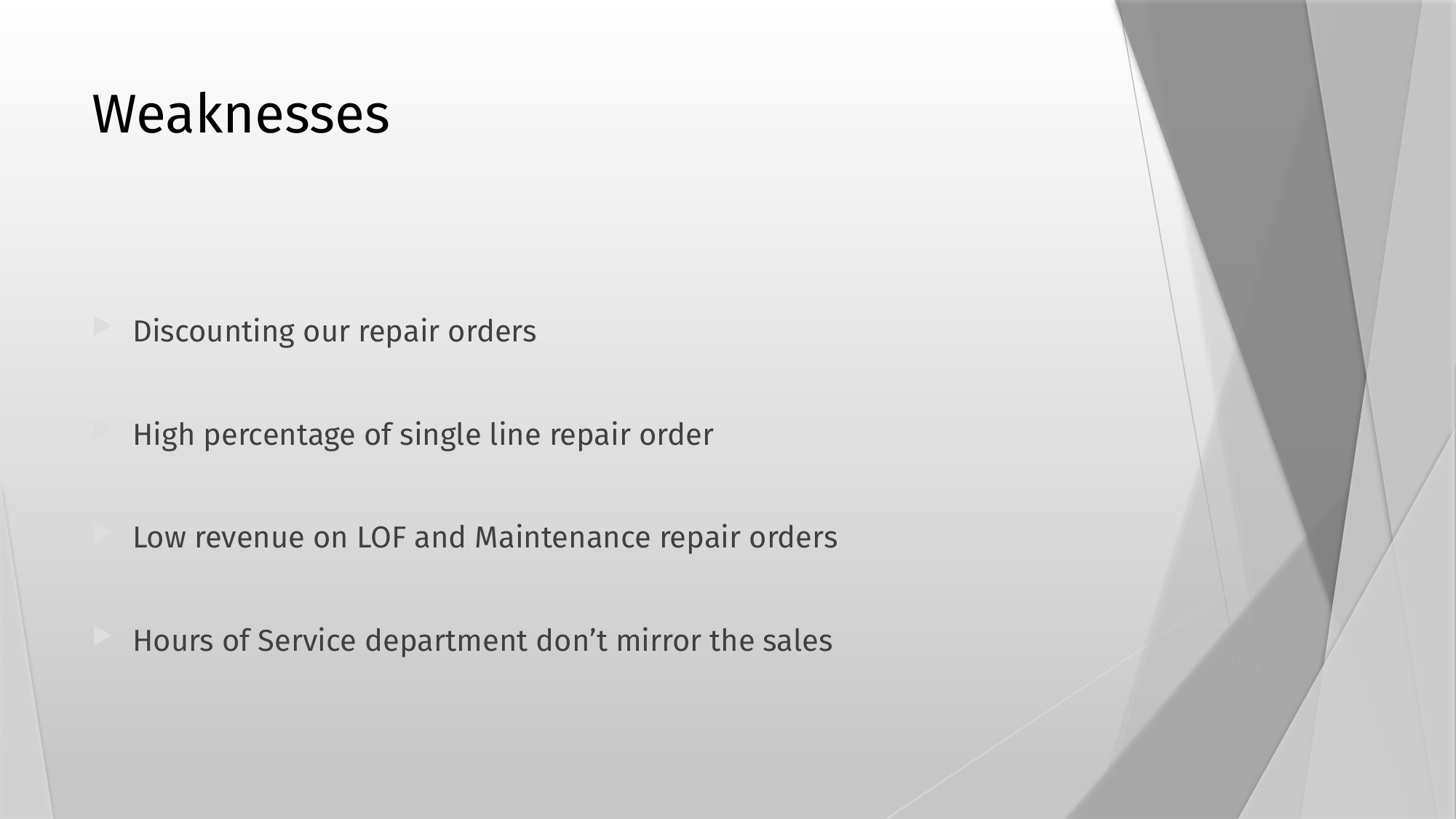

# Weaknesses

Discounting our repair orders

High percentage of single line repair order

Low revenue on LOF and Maintenance repair orders

Hours of Service department don’t mirror the sales